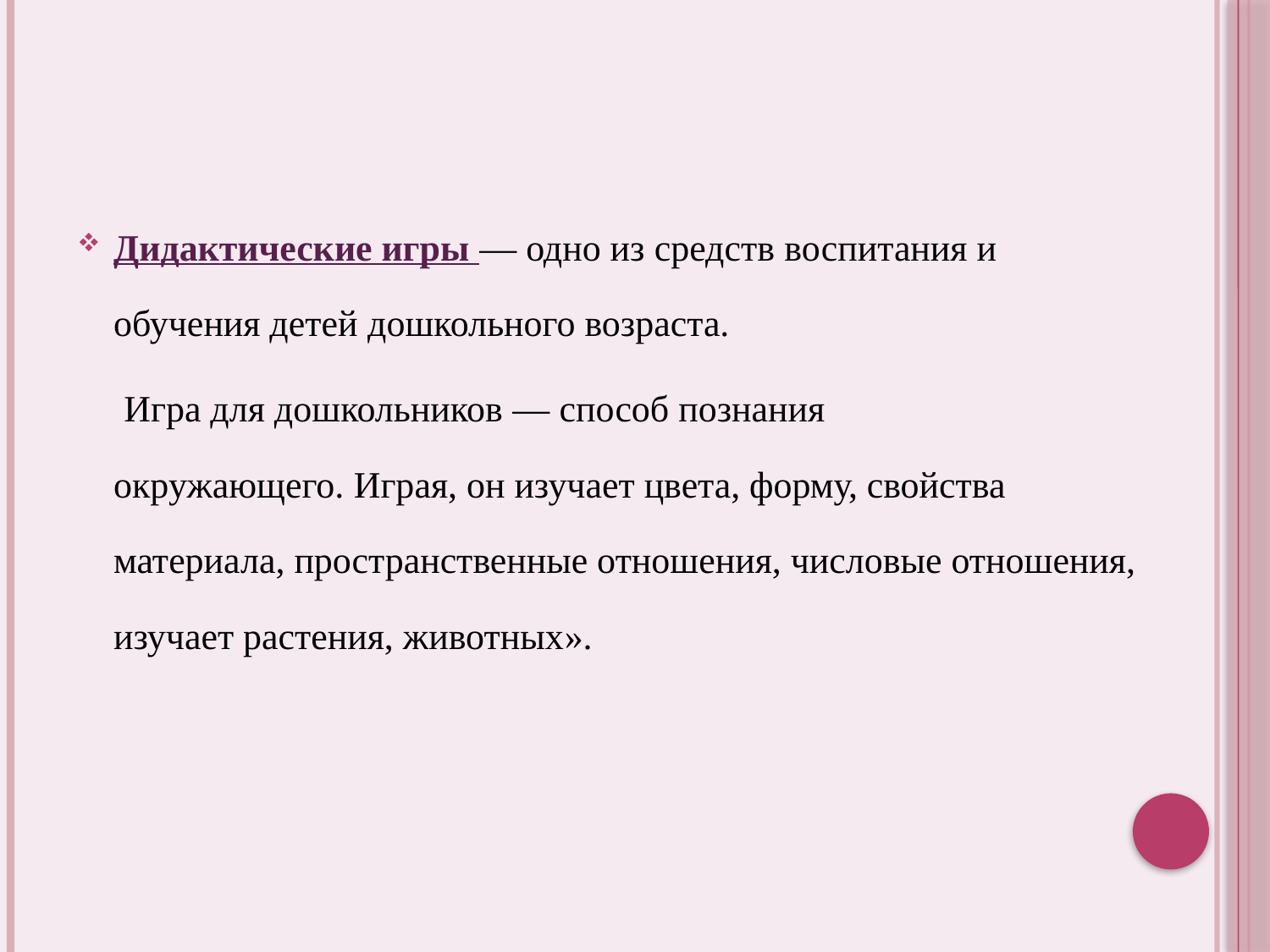

Дидактические игры — одно из средств воспитания и обучения детей дошкольного возраста.
     Игра для дошкольников — способ познания окружающего. Играя, он изучает цвета, форму, свойства материала, пространственные отношения, числовые отношения, изучает растения, животных».